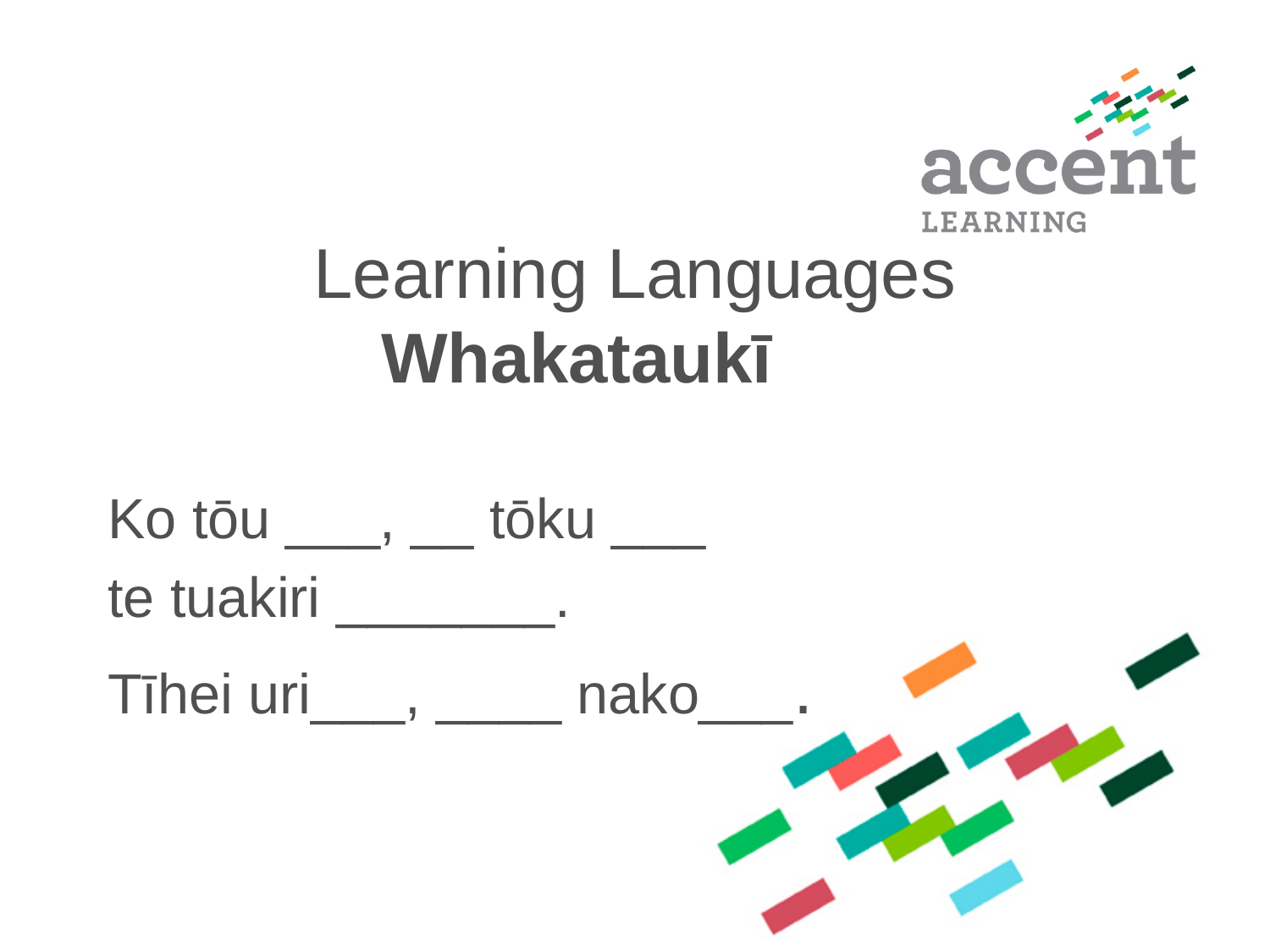

# Learning Languages Whakataukī
Ko tōu ___, __ tōku ___
te tuakiri _______.
Tīhei uri___, ____ nako___.